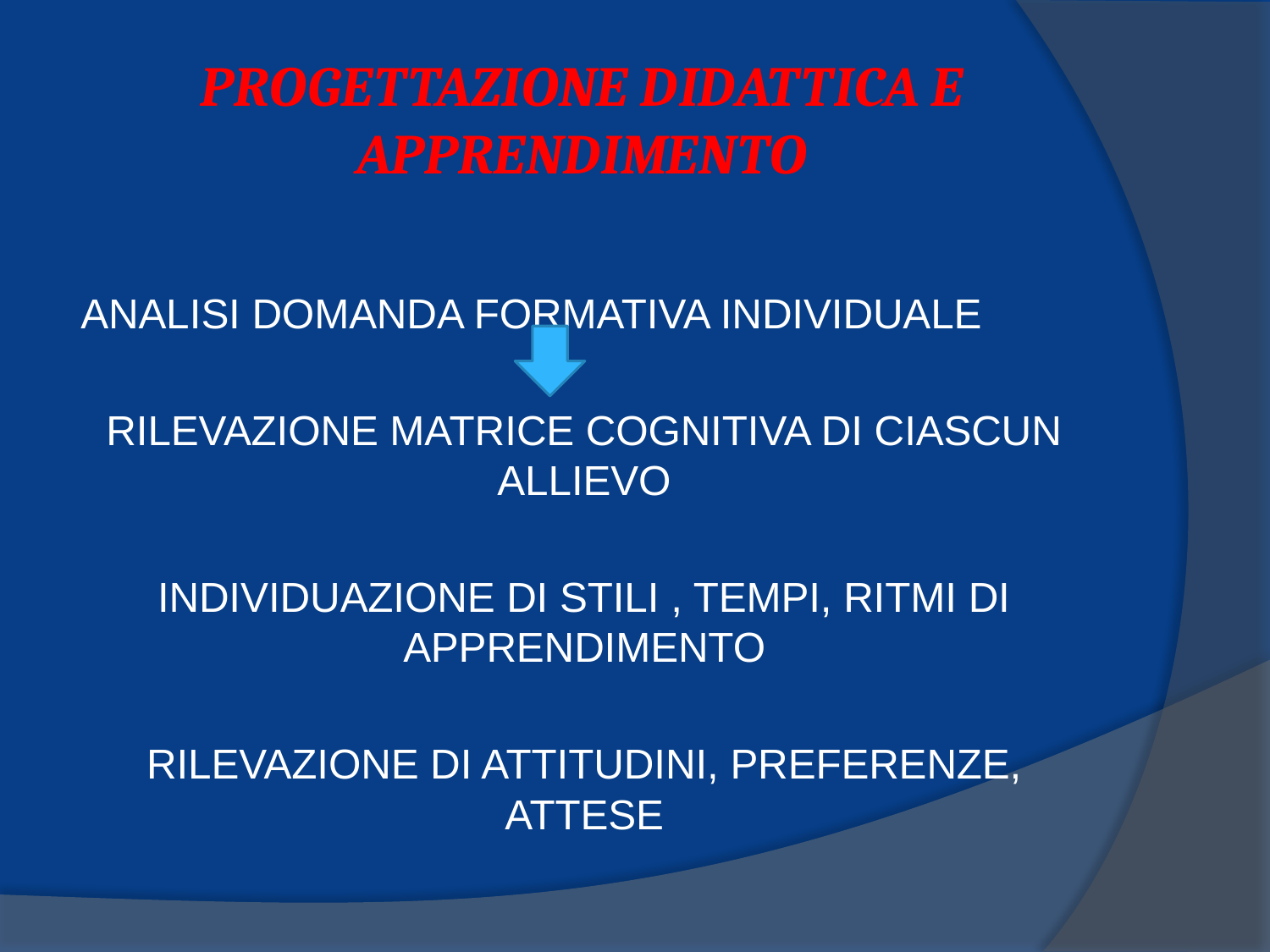

# PROGETTAZIONE DIDATTICA E APPRENDIMENTO

ANALISI DOMANDA FORMATIVA INDIVIDUALE

RILEVAZIONE MATRICE COGNITIVA DI CIASCUN ALLIEVO

INDIVIDUAZIONE DI STILI , TEMPI, RITMI DI APPRENDIMENTO

RILEVAZIONE DI ATTITUDINI, PREFERENZE, ATTESE